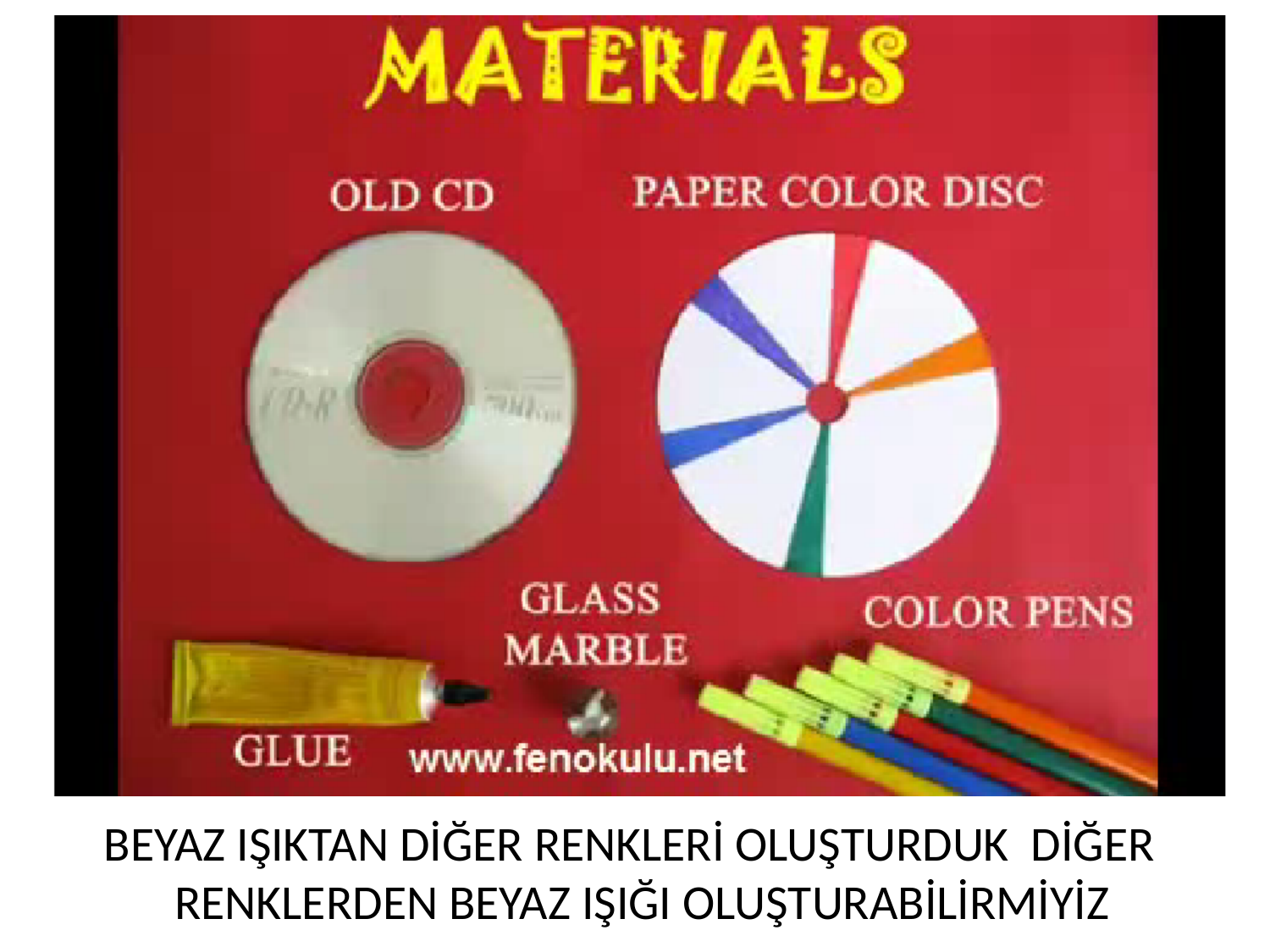

BEYAZ IŞIKTAN DİĞER RENKLERİ OLUŞTURDUK  DİĞER RENKLERDEN BEYAZ IŞIĞI OLUŞTURABİLİRMİYİZ